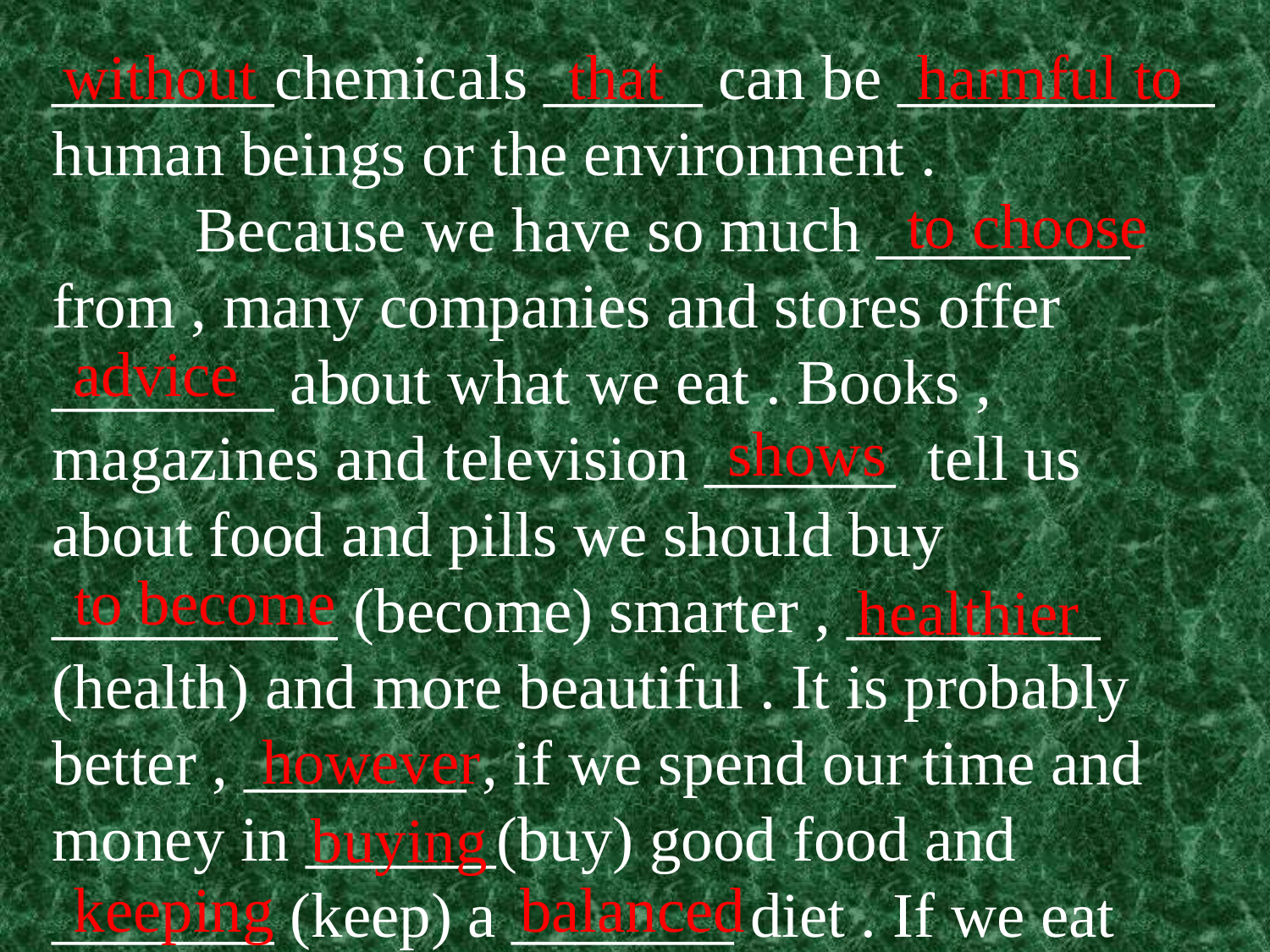

_______chemicals _____ can be __________ human beings or the environment .
         Because we have so much ________ from , many companies and stores offer _______ about what we eat . Books , magazines and television ______  tell us about food and pills we should buy _________ (become) smarter , ________ (health) and more beautiful . It is probably better , _______ , if we spend our time and money in ______(buy) good food and _______ (keep) a _______ diet . If we eat
without
that
harmful to
to choose
advice
shows
to become
healthier
however
buying
keeping
balanced